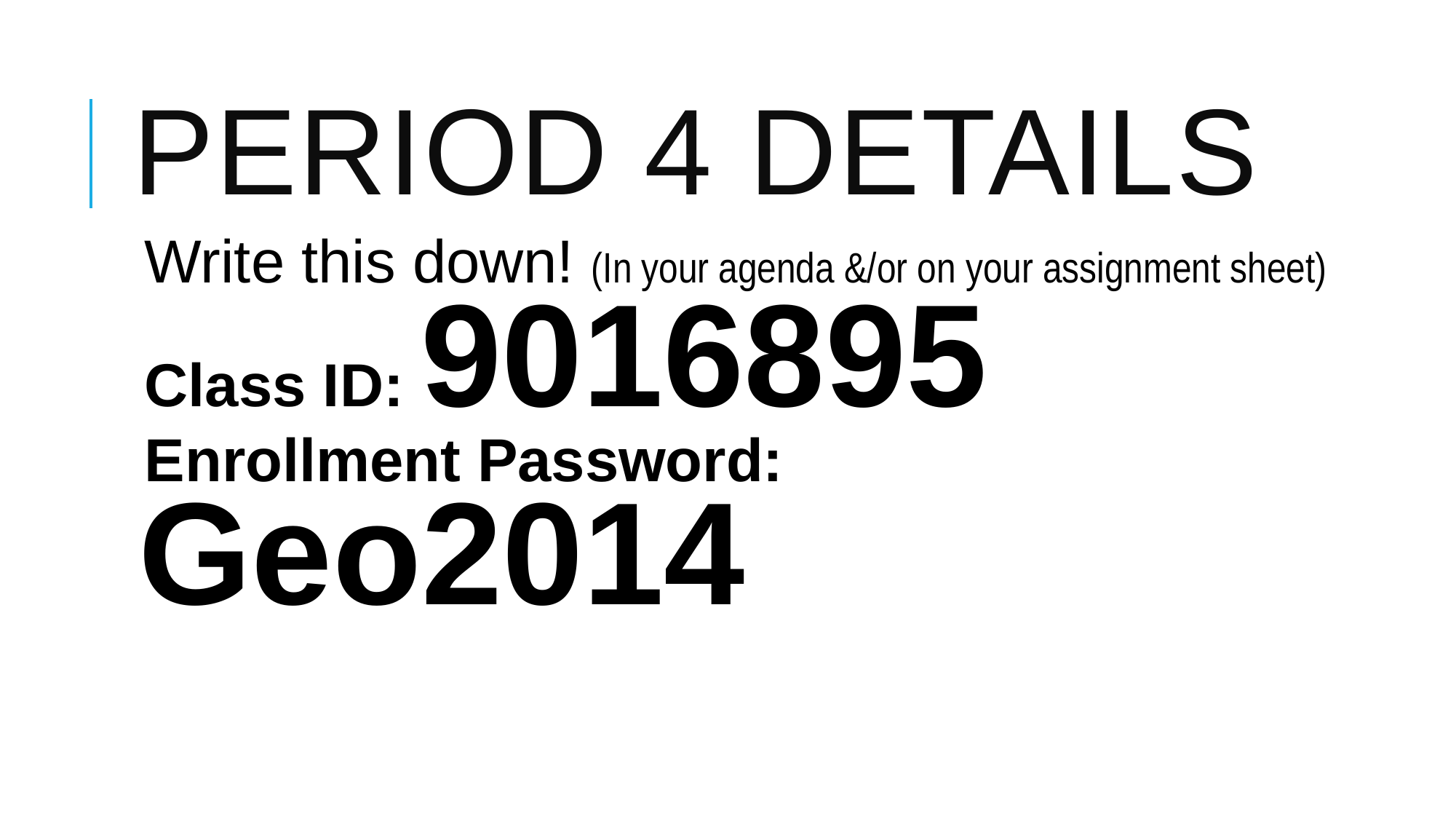

# Period 4 details
Write this down! (In your agenda &/or on your assignment sheet)
Class ID: 9016895
Enrollment Password: Geo2014